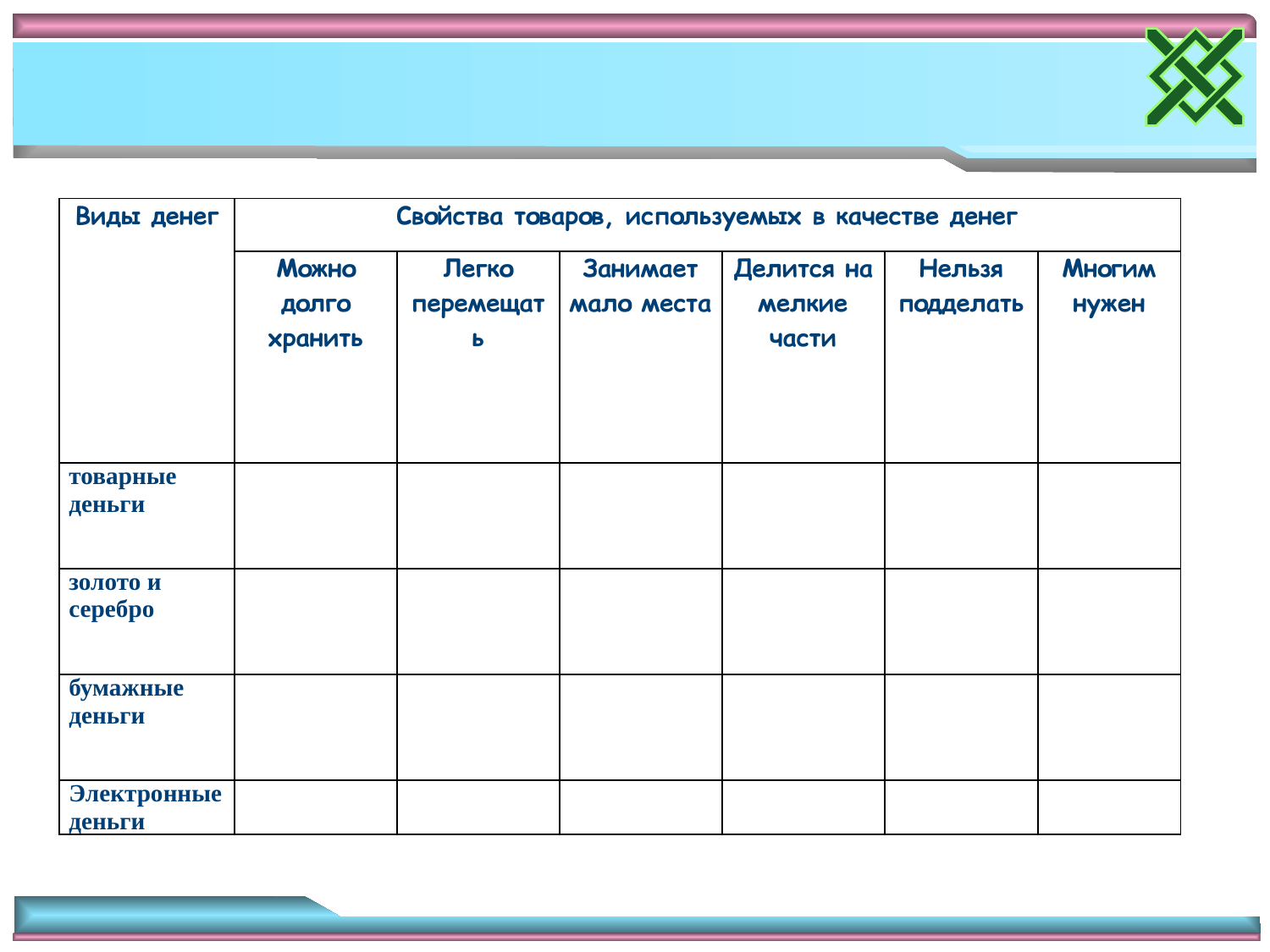

#
| Виды денег | Свойства товаров, используемых в качестве денег |  |  |  |  |  |
| --- | --- | --- | --- | --- | --- | --- |
|  | Можно долго хранить | Легко перемещать | Занимает мало места | Делится на мелкие части | Нельзя подделать | Многим нужен |
| товарные деньги |  |  |  |  |  |  |
| золото и серебро |  |  |  |  |  |  |
| бумажные деньги |  |  |  |  |  |  |
| Электронные деньги |  |  |  |  |  |  |